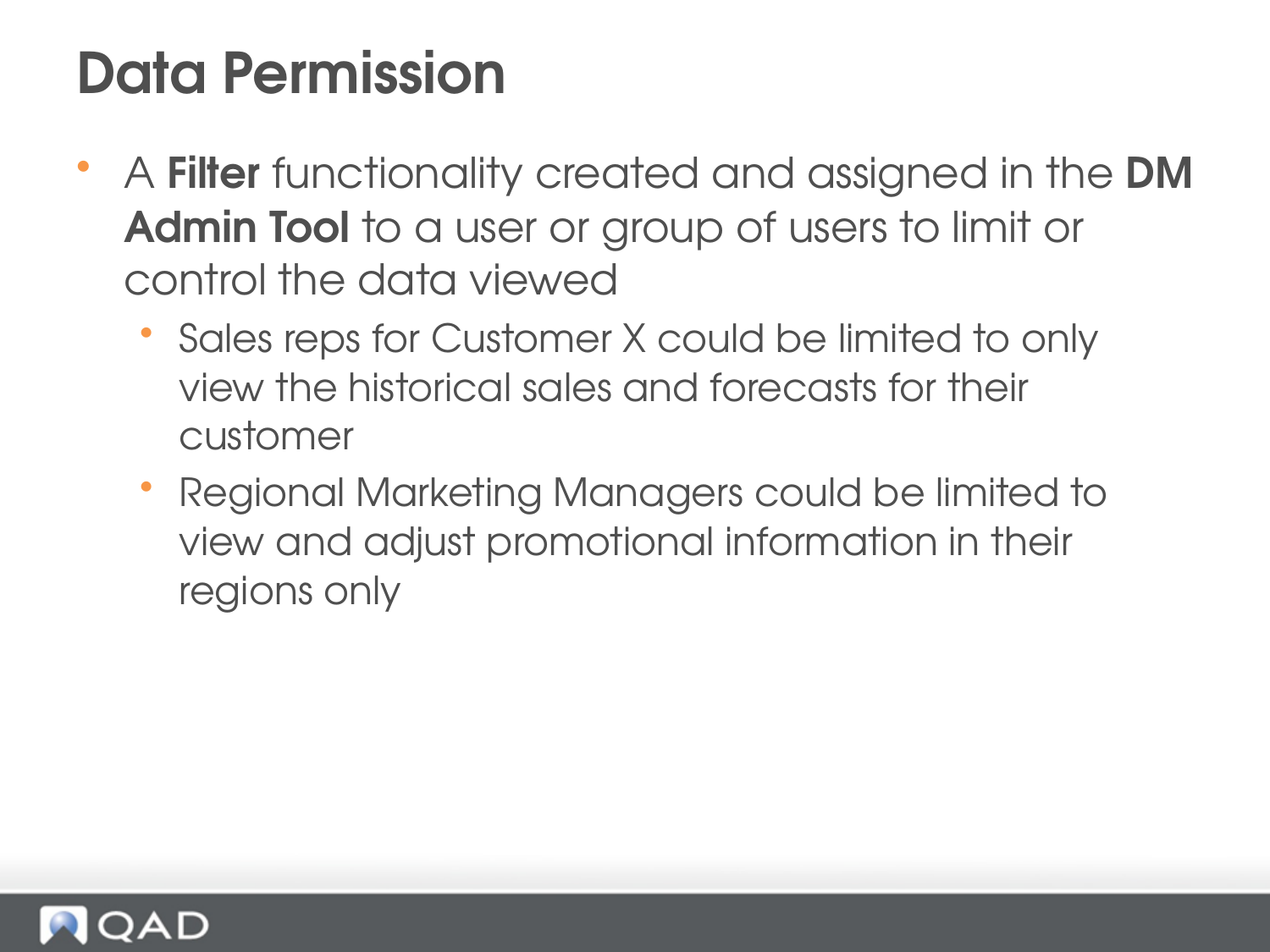

# Data Permission
A Filter functionality created and assigned in the DM Admin Tool to a user or group of users to limit or control the data viewed
Sales reps for Customer X could be limited to only view the historical sales and forecasts for their customer
Regional Marketing Managers could be limited to view and adjust promotional information in their regions only